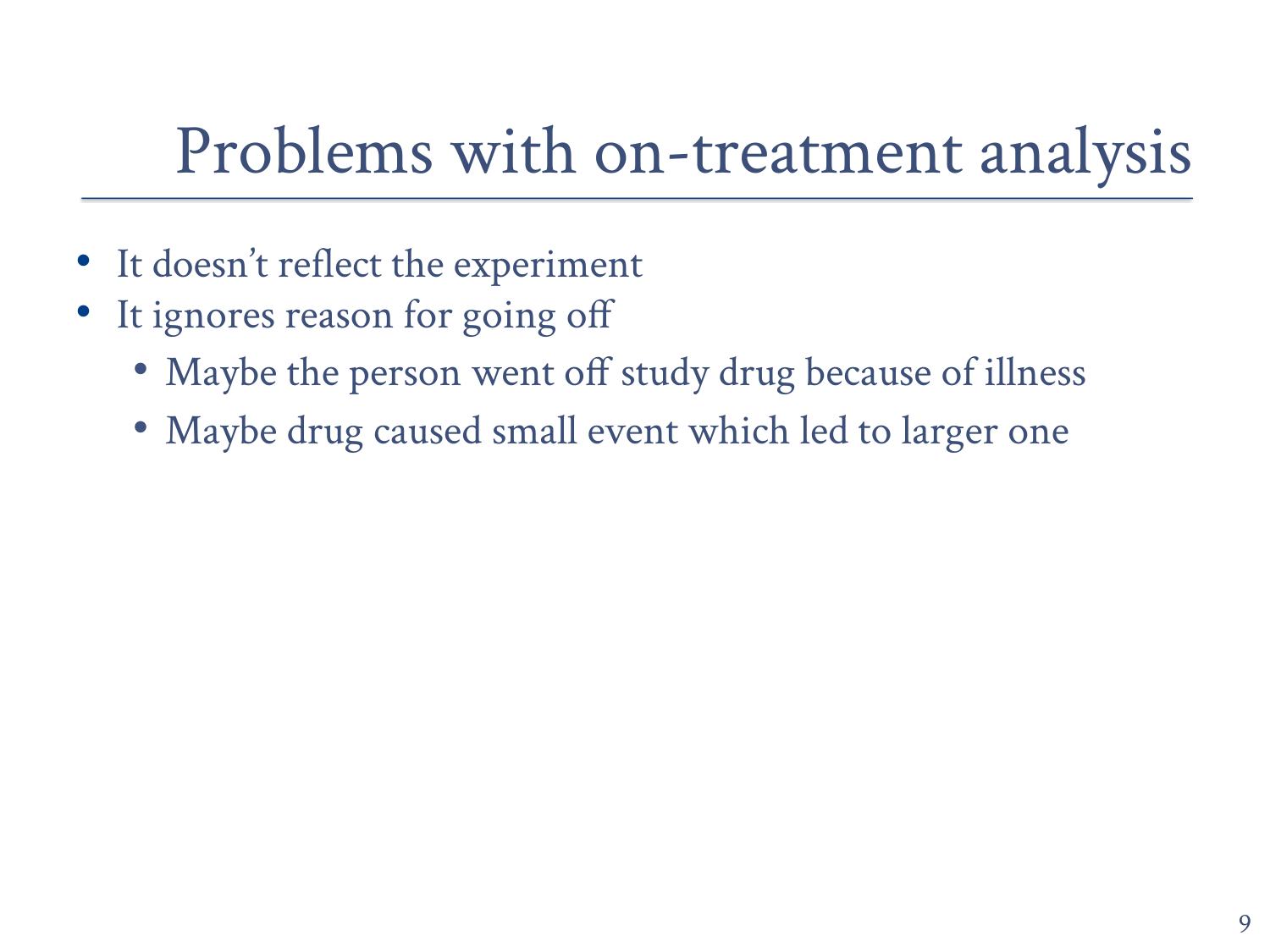

# Problems with on-treatment analysis
It doesn’t reflect the experiment
It ignores reason for going off
Maybe the person went off study drug because of illness
Maybe drug caused small event which led to larger one

9